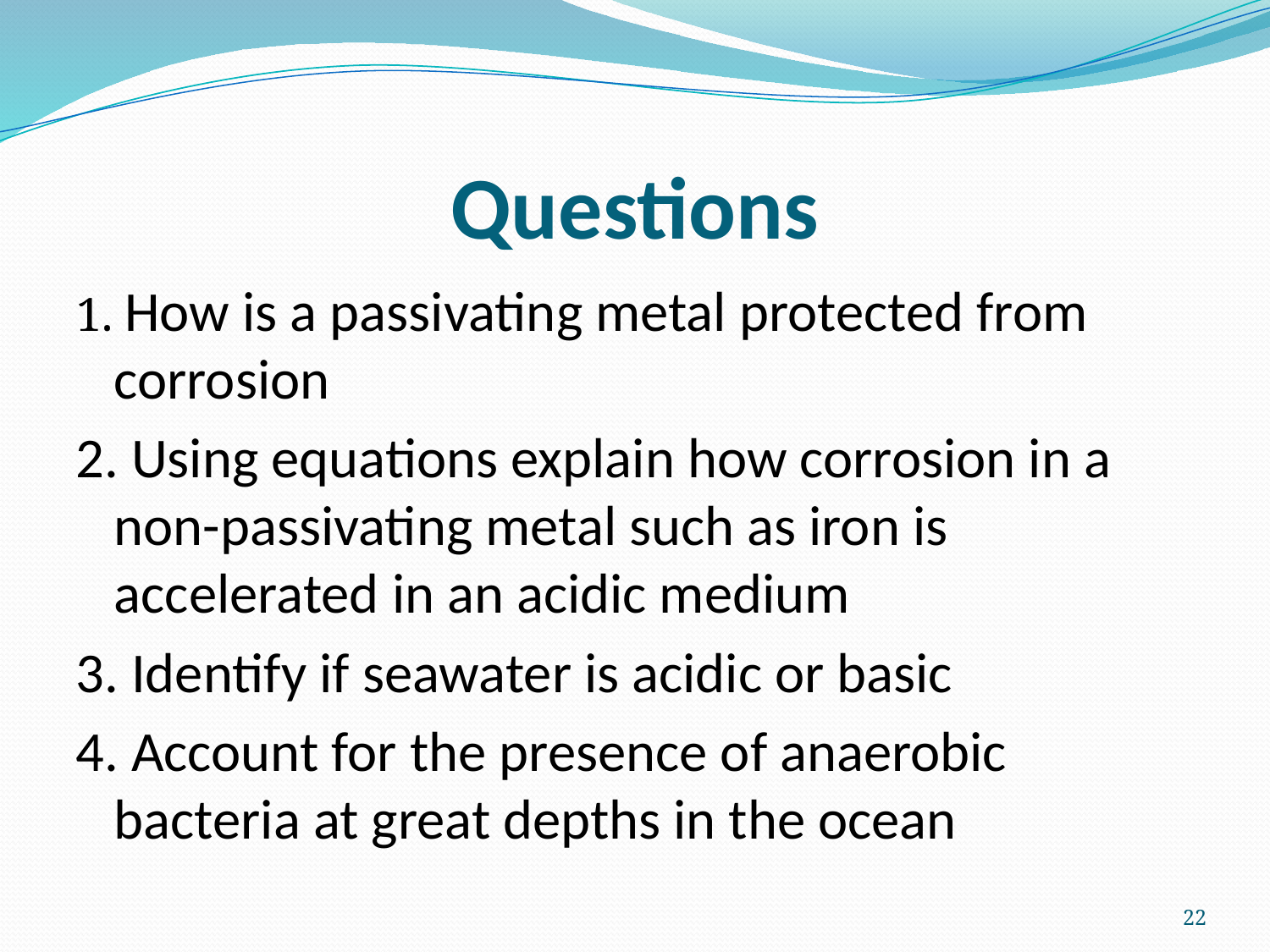

# Questions
1. How is a passivating metal protected from corrosion
2. Using equations explain how corrosion in a non-passivating metal such as iron is accelerated in an acidic medium
3. Identify if seawater is acidic or basic
4. Account for the presence of anaerobic bacteria at great depths in the ocean
22